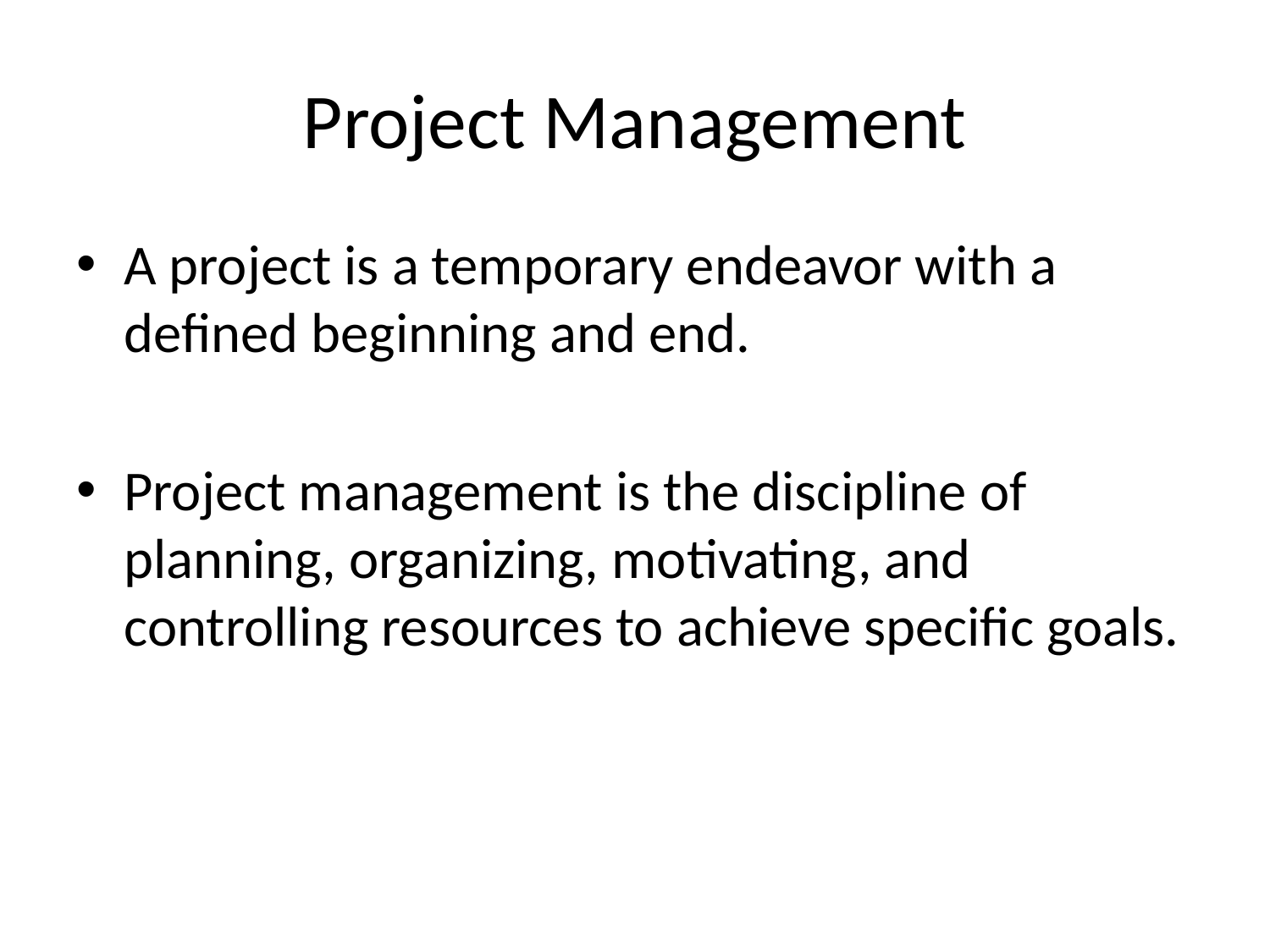

# Project Management
A project is a temporary endeavor with a defined beginning and end.

Project management is the discipline of planning, organizing, motivating, and controlling resources to achieve specific goals.